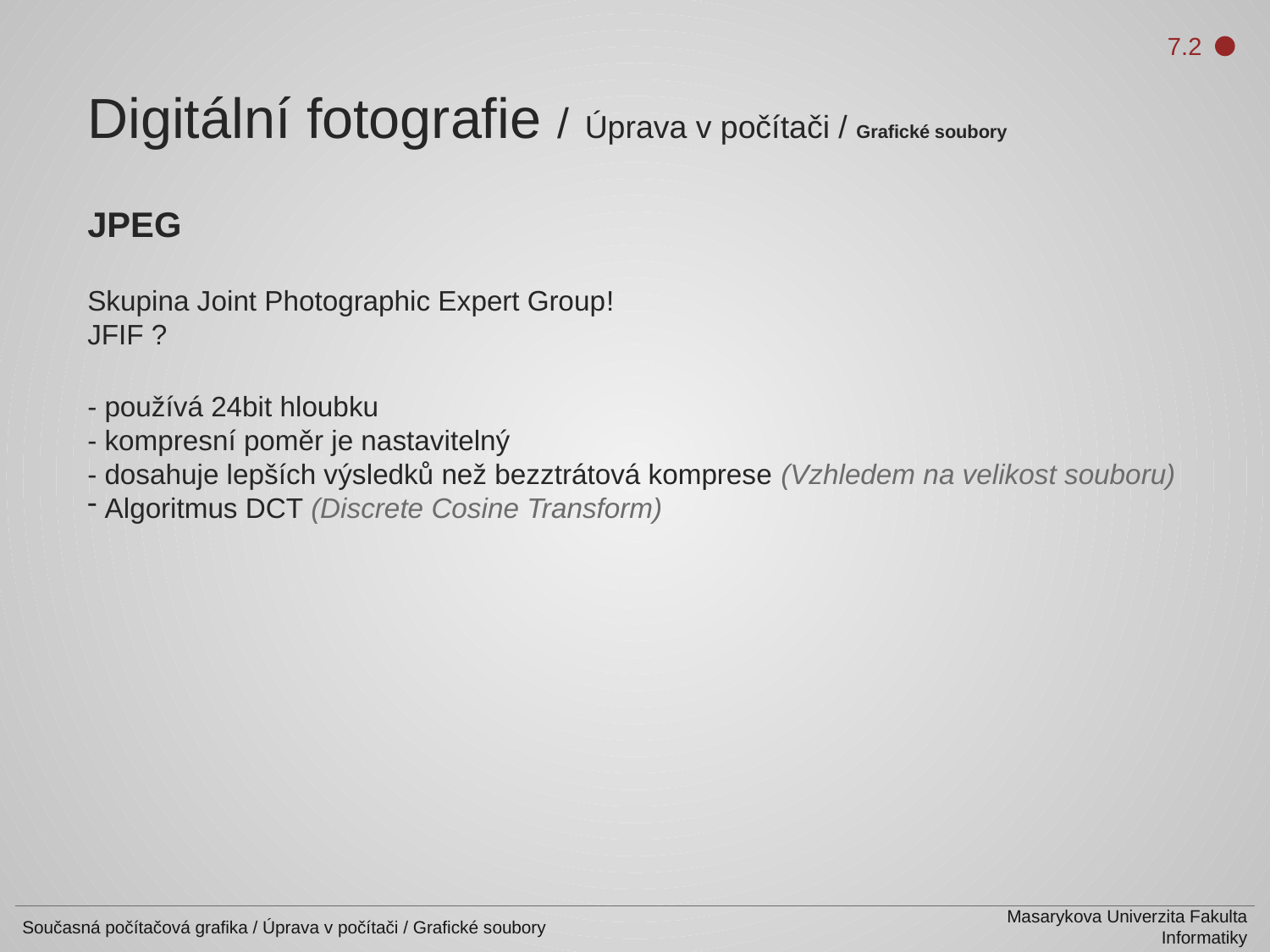

7.2

Digitální fotografie / Úprava v počítači / Grafické soubory

JPEG

Skupina Joint Photographic Expert Group!
JFIF ?

- používá 24bit hloubku
- kompresní poměr je nastavitelný
- dosahuje lepších výsledků než bezztrátová komprese (Vzhledem na velikost souboru)
 Algoritmus DCT (Discrete Cosine Transform)
Současná počítačová grafika / Úprava v počítači / Grafické soubory
Masarykova Univerzita Fakulta Informatiky